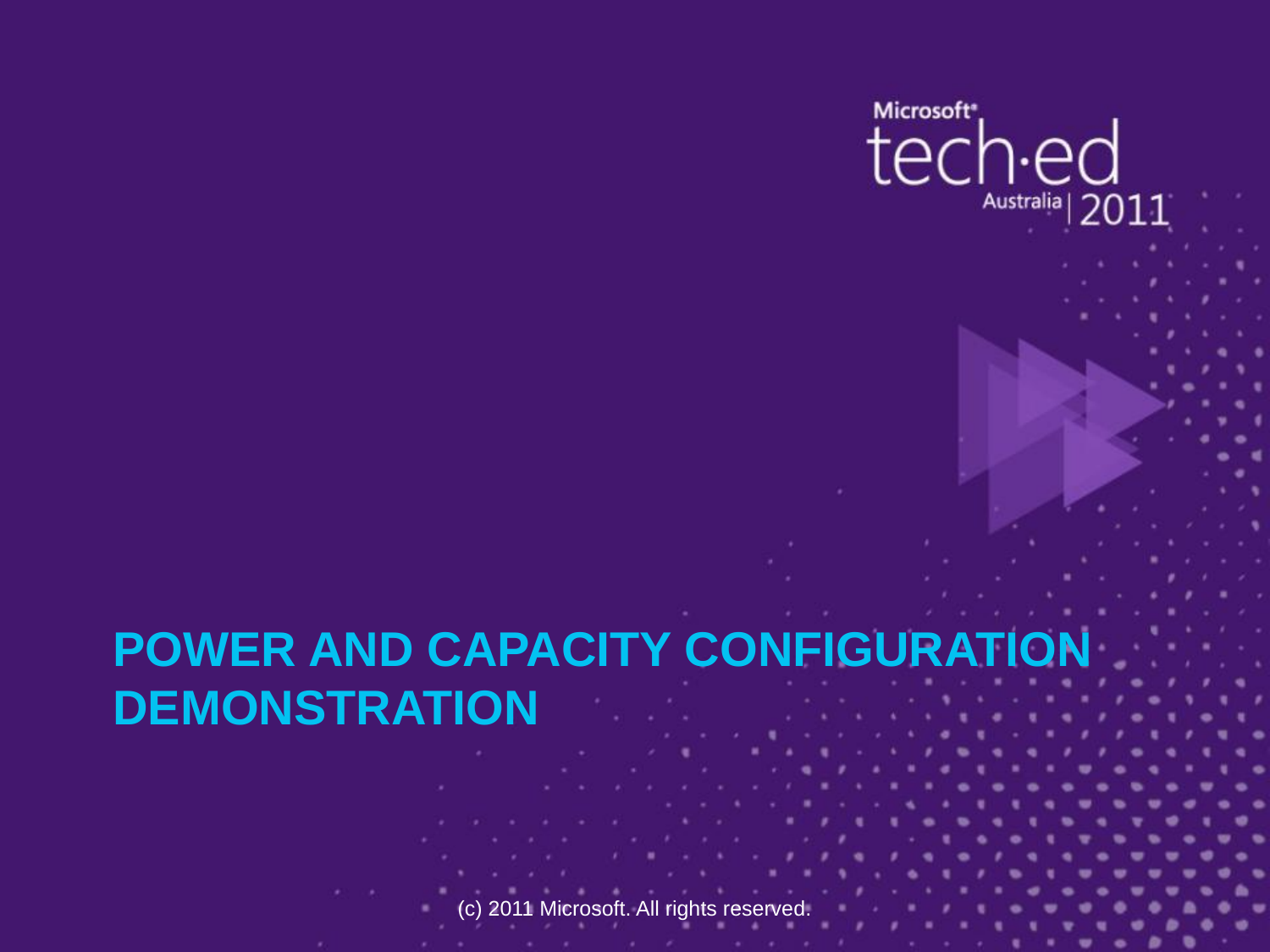

# POWER AND CAPACITY CONFIGURATION DEMONSTRATION
(c) 2011 Microsoft. All rights reserved.